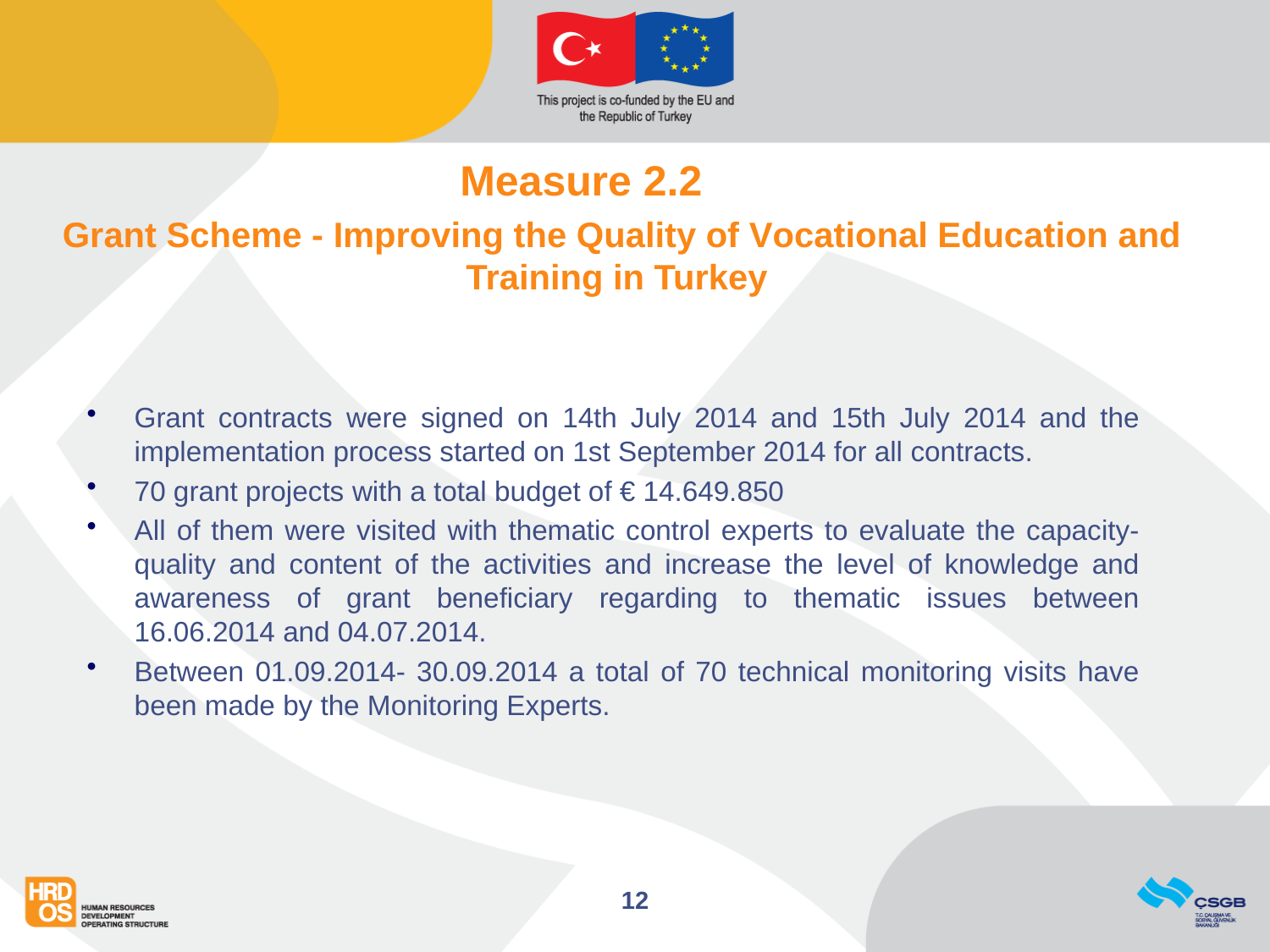

Measure 2.2
# Grant Scheme - Improving the Quality of Vocational Education and Training in Turkey

Grant contracts were signed on 14th July 2014 and 15th July 2014 and the implementation process started on 1st September 2014 for all contracts.
70 grant projects with a total budget of € 14.649.850
All of them were visited with thematic control experts to evaluate the capacity- quality and content of the activities and increase the level of knowledge and awareness of grant beneficiary regarding to thematic issues between 16.06.2014 and 04.07.2014.
Between 01.09.2014- 30.09.2014 a total of 70 technical monitoring visits have been made by the Monitoring Experts.

12